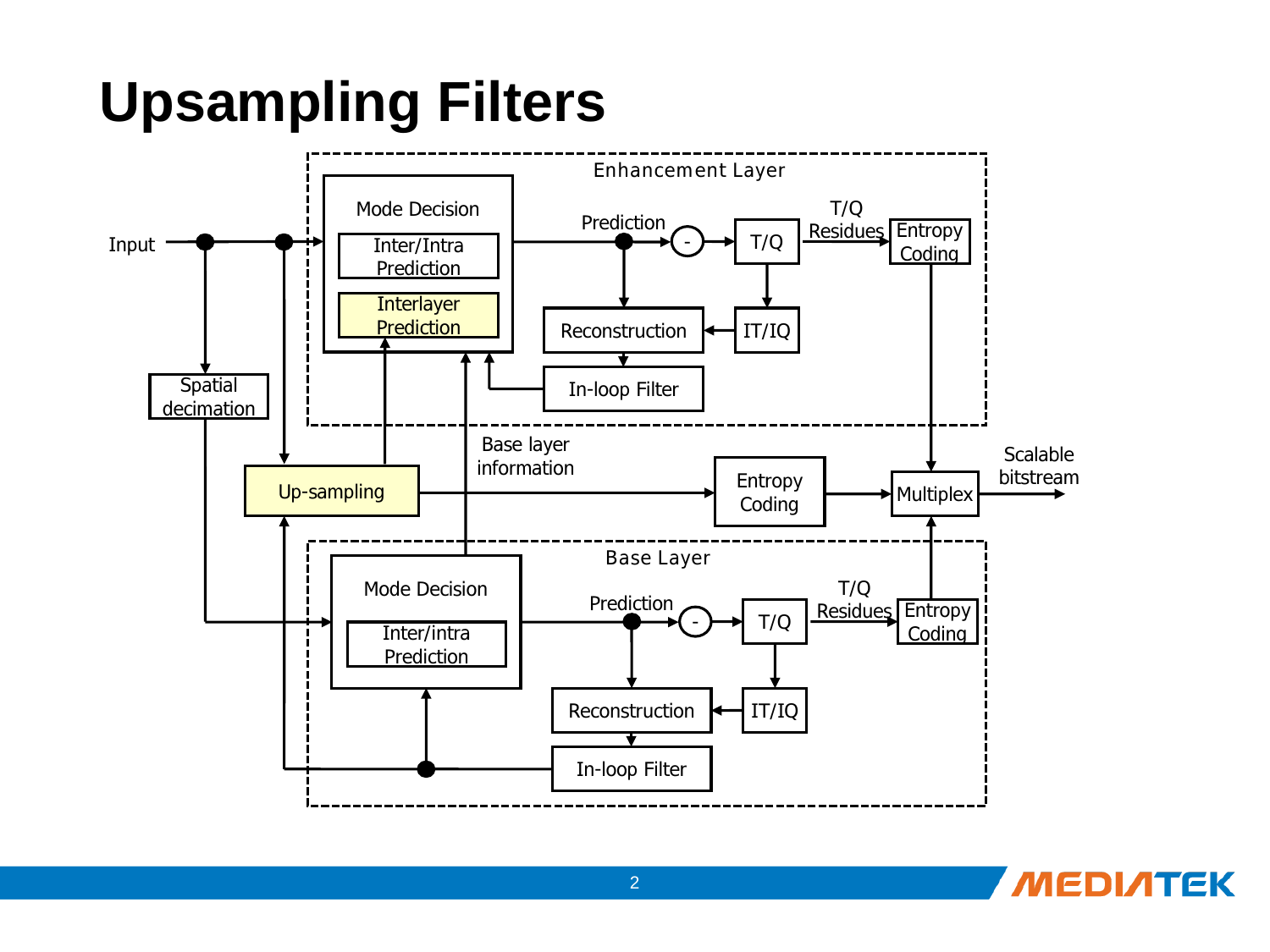

# Upsampling Filters
Enhancement Layer

T/Q Residues
Mode Decision
Prediction
T/Q
Entropy
Coding
Input
-
Inter/Intra
Prediction

Interlayer
Prediction
Reconstruction
IT/IQ

In-loop Filter
Spatial
decimation

Base layer information
Scalable bitstream
Entropy
Coding
Up-sampling
Multiplex

Base Layer

T/Q Residues
Mode Decision
Prediction
T/Q
Entropy
Coding
-

Inter/intra
Prediction

Reconstruction
IT/IQ

In-loop Filter

2